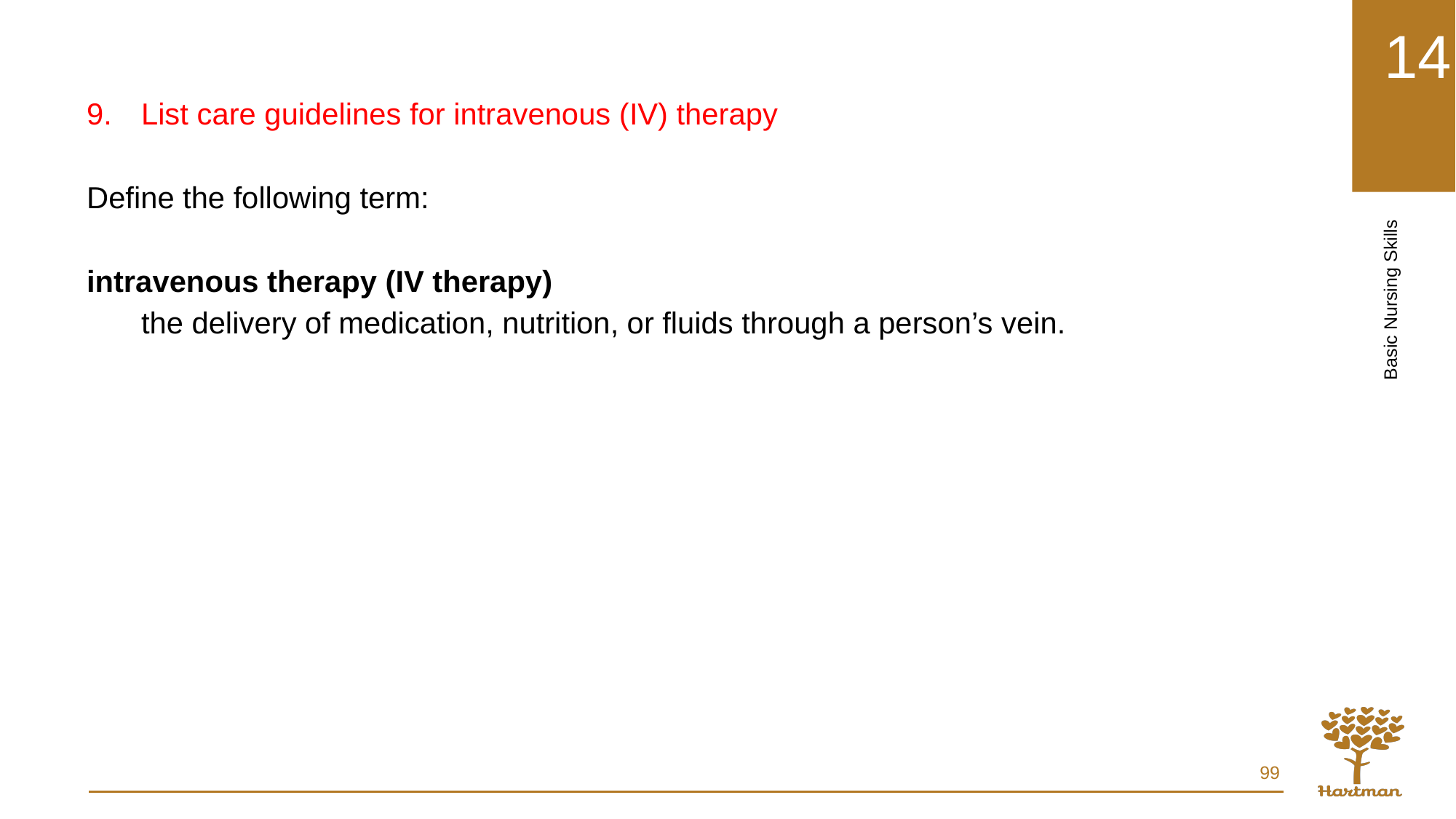

List care guidelines for intravenous (IV) therapy

Define the following term:

intravenous therapy (IV therapy)
the delivery of medication, nutrition, or fluids through a person’s vein.

99